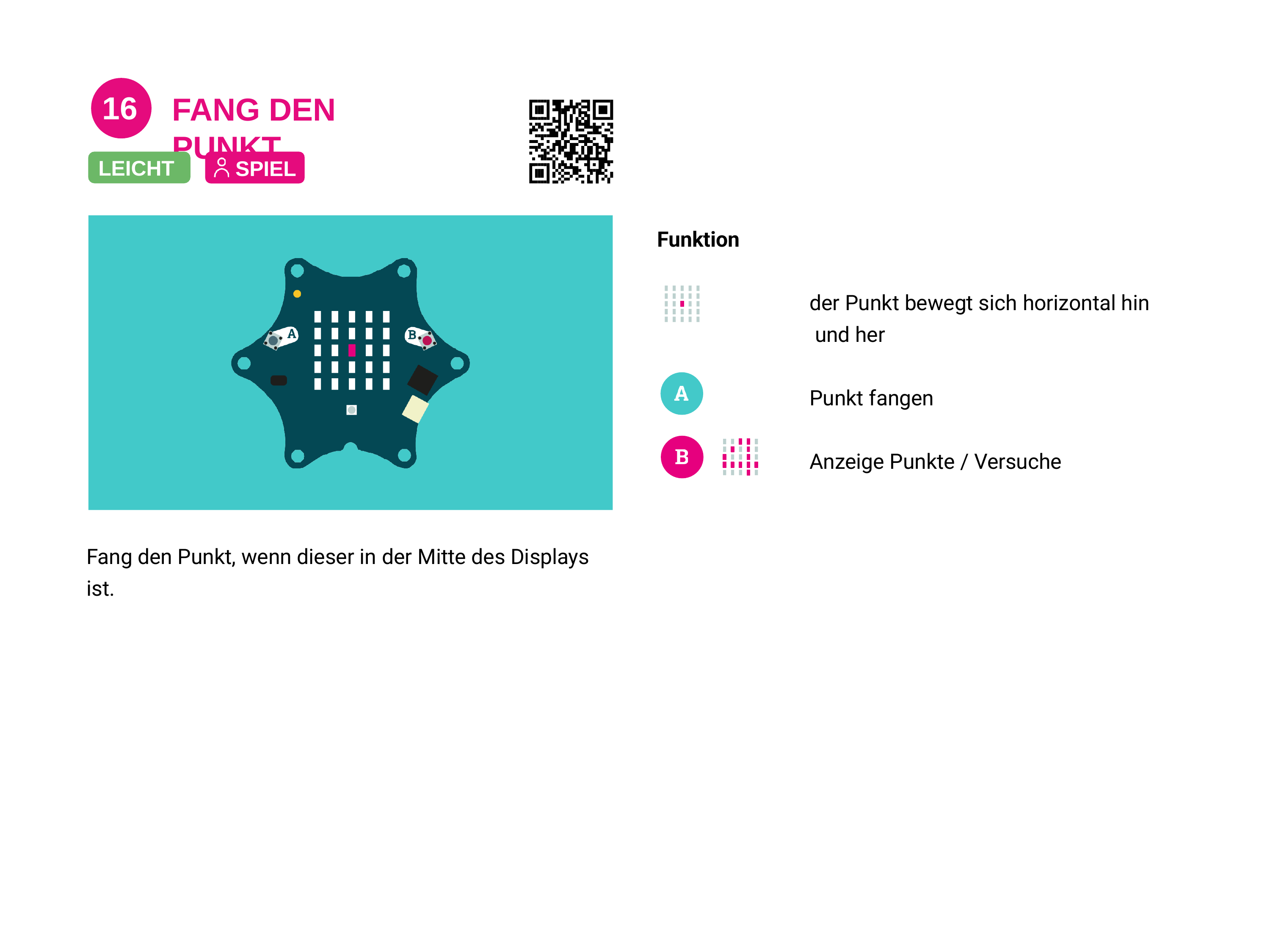

# 16
FANG DEN PUNKT

LEICHT
SPIEL

Funktion

der Punkt bewegt sich horizontal hin  und her

Punkt fangen

Anzeige Punkte / Versuche

Fang den Punkt, wenn dieser in der Mitte des Displays
ist.